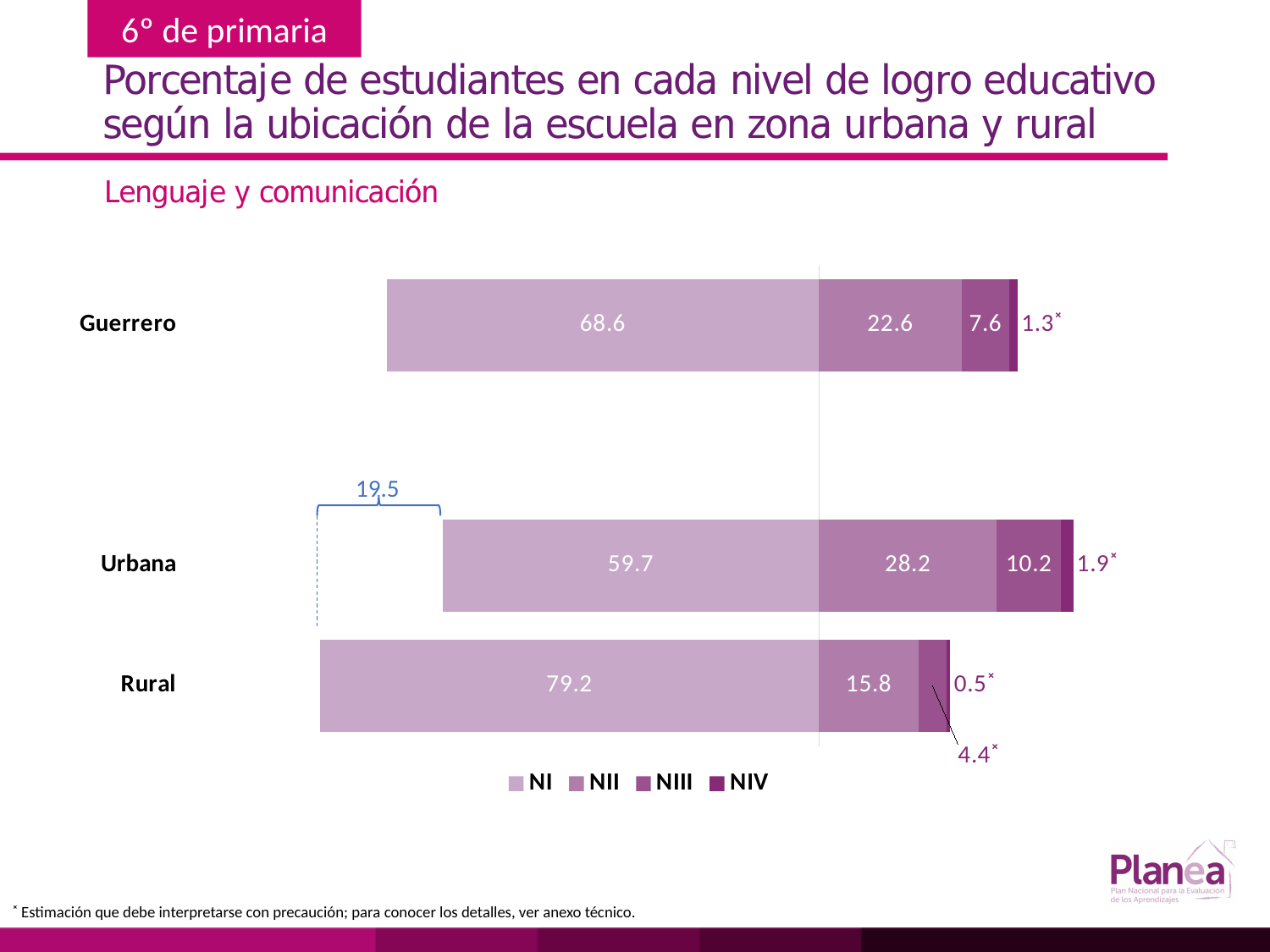

# Porcentaje de estudiantes en cada nivel de logro educativo según la ubicación de la escuela en zona urbana y rural

Lenguaje y comunicación

### Chart

| Category |  |  |  |  |
|---|---|---|---|---|
| Rural | -79.2 | 15.8 | 4.4 | 0.5 |
| Urbana | -59.7 | 28.2 | 10.2 | 1.9 |
|  | None | None | None | None |
| Guerrero | -68.6 | 22.6 | 7.6 | 1.3 |
19.5
˟ Estimación que debe interpretarse con precaución; para conocer los detalles, ver anexo técnico.